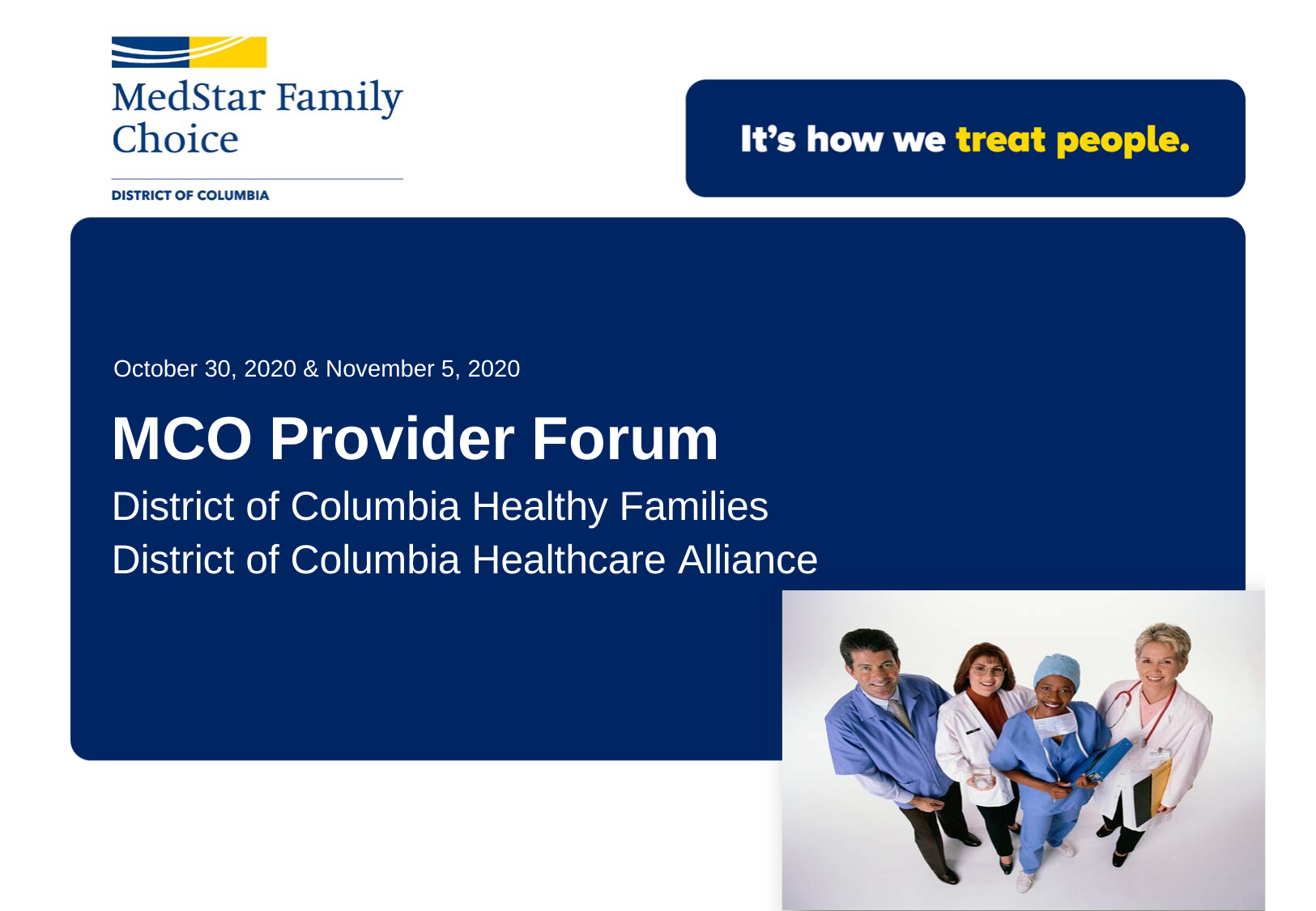

October 30, 2020 & November 5, 2020
MCO Provider Forum
District of Columbia Healthy Families  District of Columbia Healthcare Alliance

Draft
1